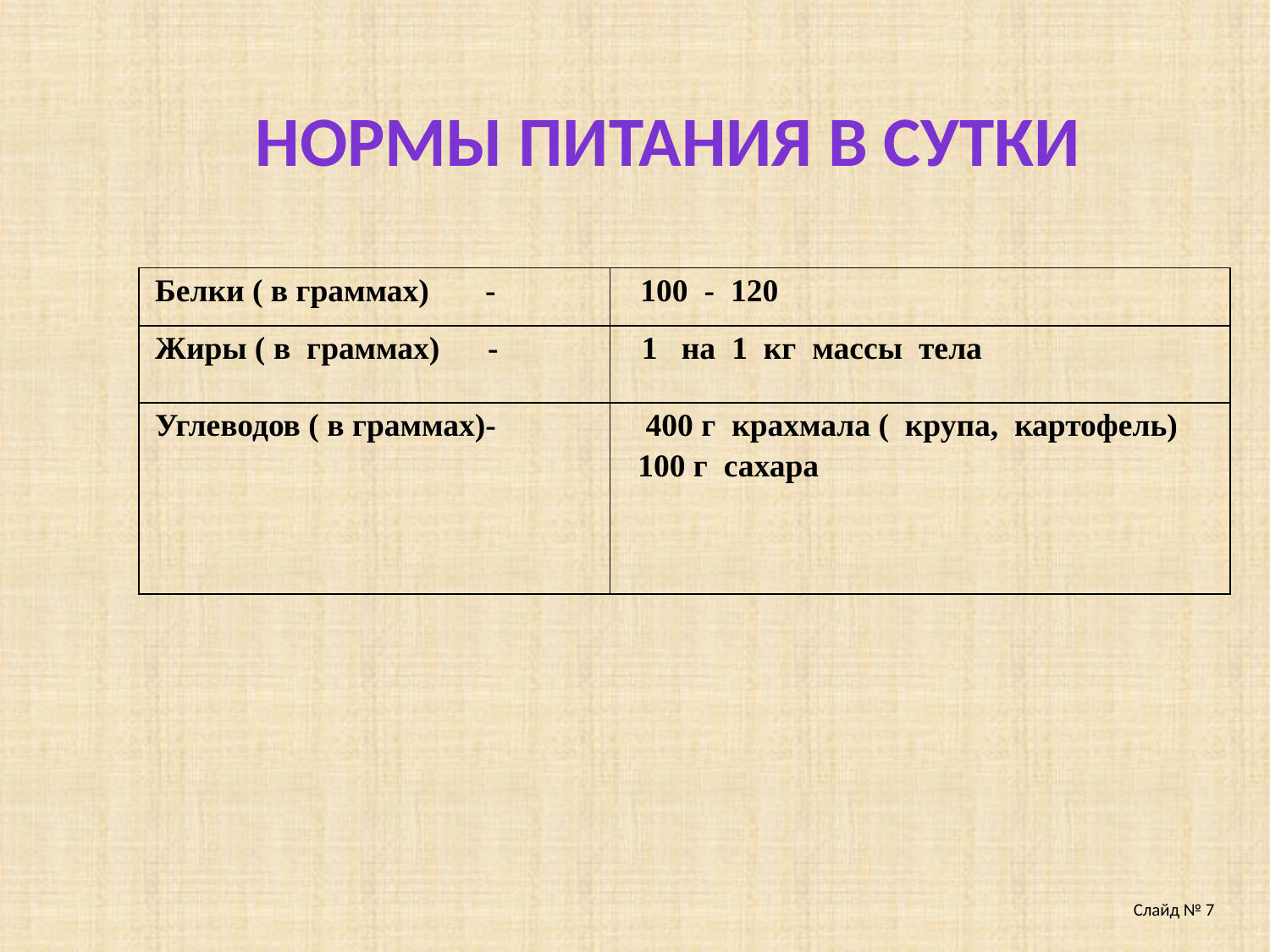

Нормы питания в сутки
| Белки ( в граммах) - | 100 - 120 |
| --- | --- |
| Жиры ( в граммах) - | 1 на 1 кг массы тела |
| Углеводов ( в граммах)- | 400 г крахмала ( крупа, картофель) 100 г сахара |
Слайд № 7